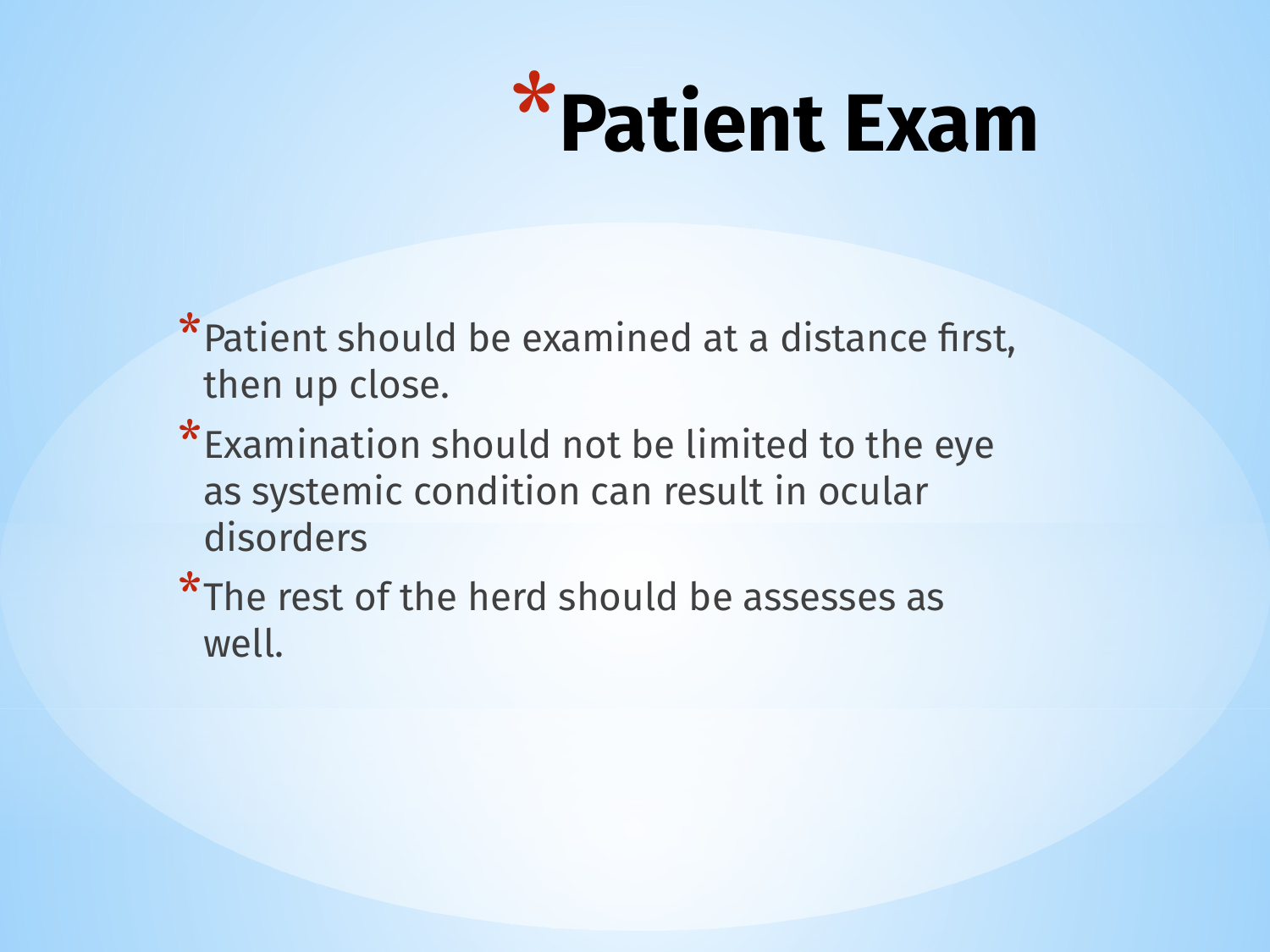

# Patient Exam
Patient should be examined at a distance first, then up close.
Examination should not be limited to the eye as systemic condition can result in ocular disorders
The rest of the herd should be assesses as well.